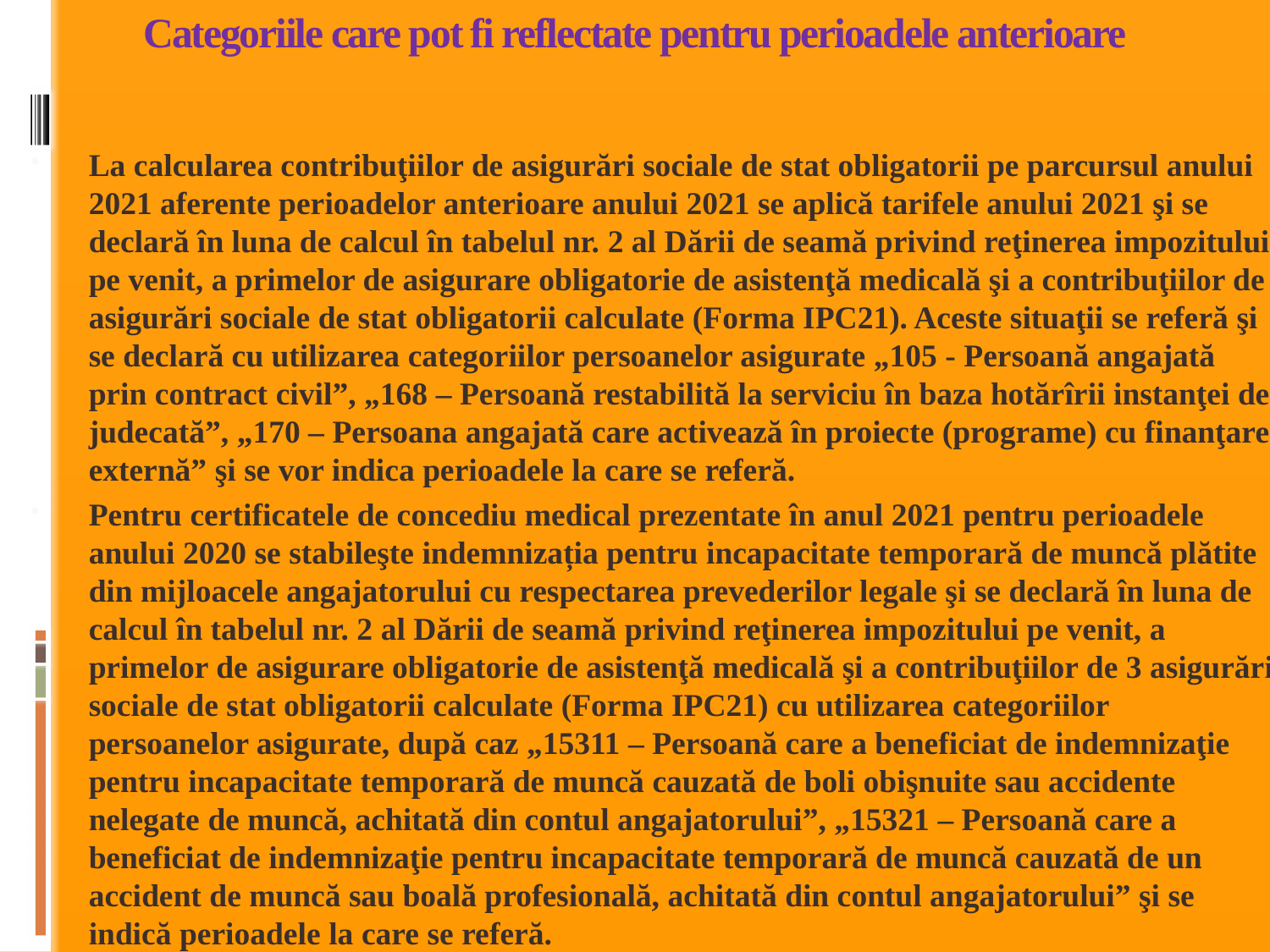

# Categoriile care pot fi reflectate pentru perioadele anterioare
La calcularea contribuţiilor de asigurări sociale de stat obligatorii pe parcursul anului 2021 aferente perioadelor anterioare anului 2021 se aplică tarifele anului 2021 şi se declară în luna de calcul în tabelul nr. 2 al Dării de seamă privind reţinerea impozitului pe venit, a primelor de asigurare obligatorie de asistenţă medicală şi a contribuţiilor de asigurări sociale de stat obligatorii calculate (Forma IPC21). Aceste situaţii se referă şi se declară cu utilizarea categoriilor persoanelor asigurate „105 - Persoană angajată prin contract civil”, „168 – Persoană restabilită la serviciu în baza hotărîrii instanţei de judecată”, „170 – Persoana angajată care activează în proiecte (programe) cu finanţare externă” şi se vor indica perioadele la care se referă.
Pentru certificatele de concediu medical prezentate în anul 2021 pentru perioadele anului 2020 se stabileşte indemnizația pentru incapacitate temporară de muncă plătite din mijloacele angajatorului cu respectarea prevederilor legale şi se declară în luna de calcul în tabelul nr. 2 al Dării de seamă privind reţinerea impozitului pe venit, a primelor de asigurare obligatorie de asistenţă medicală şi a contribuţiilor de 3 asigurări sociale de stat obligatorii calculate (Forma IPC21) cu utilizarea categoriilor persoanelor asigurate, după caz „15311 – Persoană care a beneficiat de indemnizaţie pentru incapacitate temporară de muncă cauzată de boli obişnuite sau accidente nelegate de muncă, achitată din contul angajatorului”, „15321 – Persoană care a beneficiat de indemnizaţie pentru incapacitate temporară de muncă cauzată de un accident de muncă sau boală profesională, achitată din contul angajatorului” şi se indică perioadele la care se referă.